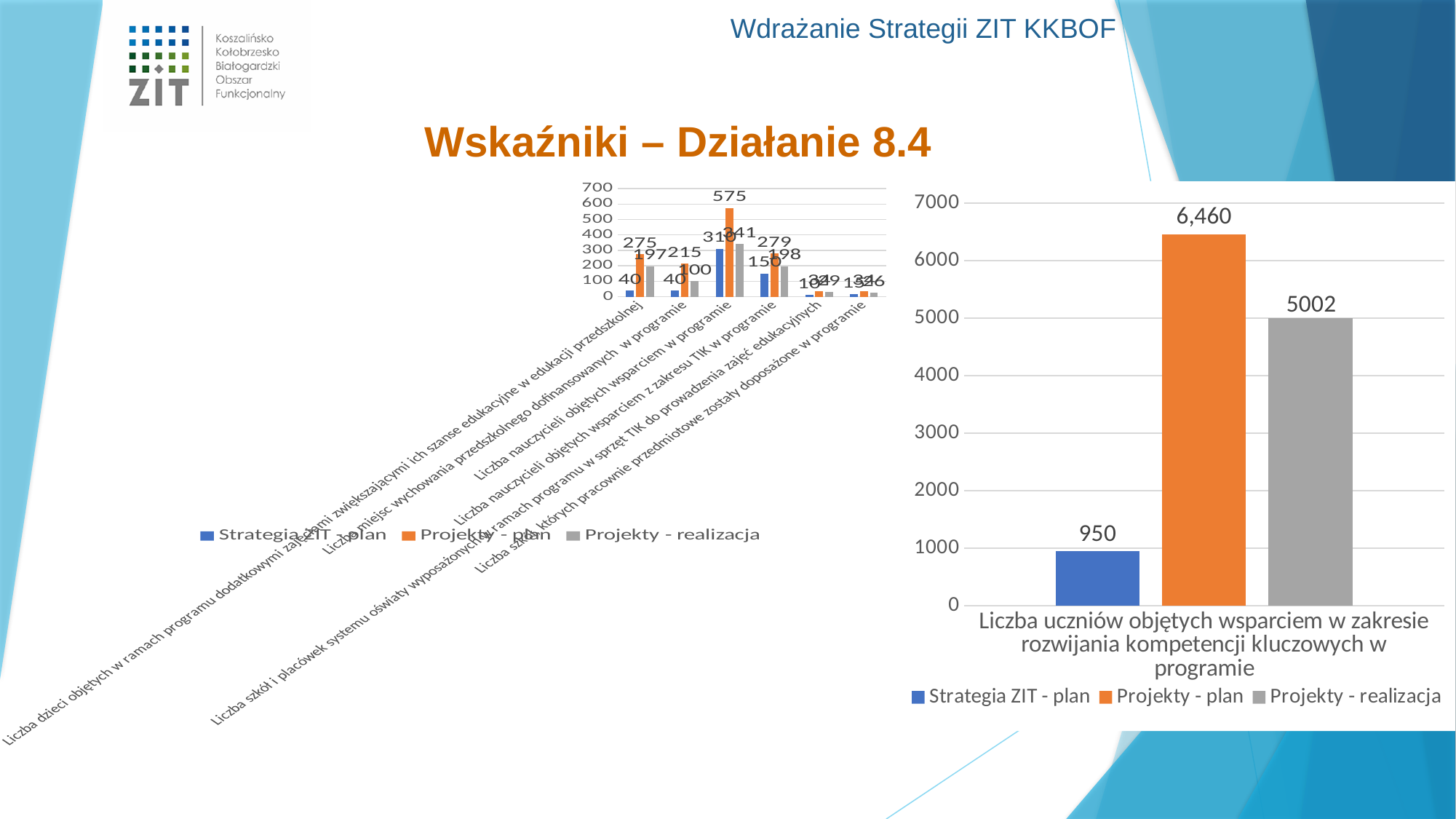

Wskaźniki – Działanie 8.4

### Chart

| Category | Strategia ZIT - plan | Projekty - plan | Projekty - realizacja  |
|---|---|---|---|
| Liczba dzieci objętych w ramach programu dodatkowymi zajęciami zwiększającymi ich szanse edukacyjne w edukacji przedszkolnej | 40.0 | 275.0 | 197.0 |
| Liczba miejsc wychowania przedszkolnego dofinansowanych  w programie | 40.0 | 215.0 | 100.0 |
| Liczba nauczycieli objętych wsparciem w programie | 310.0 | 575.0 | 341.0 |
| Liczba nauczycieli objętych wsparciem z zakresu TIK w programie | 150.0 | 279.0 | 198.0 |
| Liczba szkół i placówek systemu oświaty wyposażonych w ramach programu w sprzęt TIK do prowadzenia zajęć edukacyjnych | 10.0 | 34.0 | 29.0 |
| Liczba szkół, których pracownie przedmiotowe zostały doposażone w programie | 15.0 | 34.0 | 26.0 |

### Chart

| Category | Strategia ZIT - plan | Projekty - plan | Projekty - realizacja  |
|---|---|---|---|
| Liczba uczniów objętych wsparciem w zakresie rozwijania kompetencji kluczowych w programie | 950.0 | 6460.0 | 5002.0 |